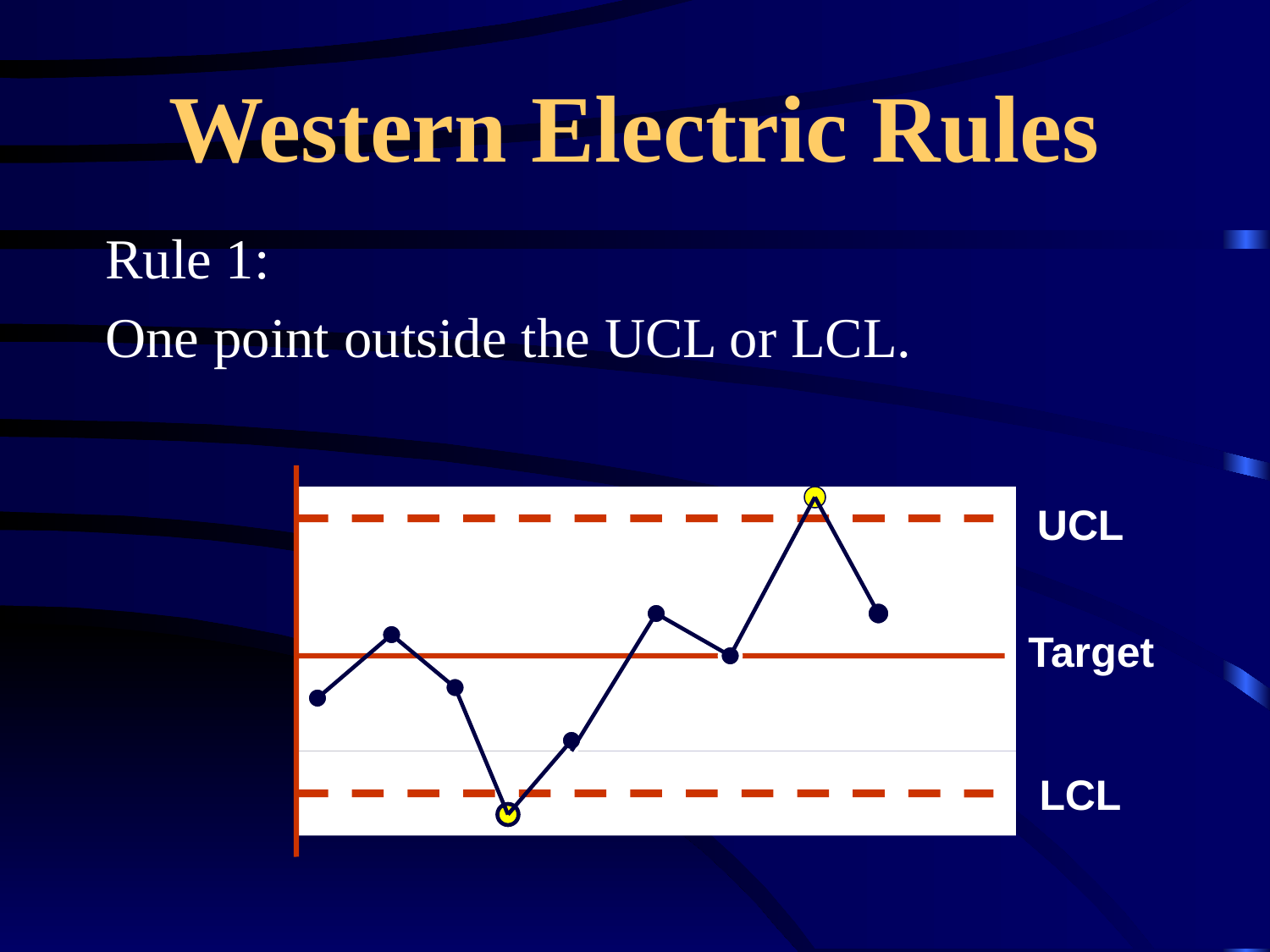

# Western Electric Rules
Rule 1:
One point outside the UCL or LCL.

UCL

Target

LCL